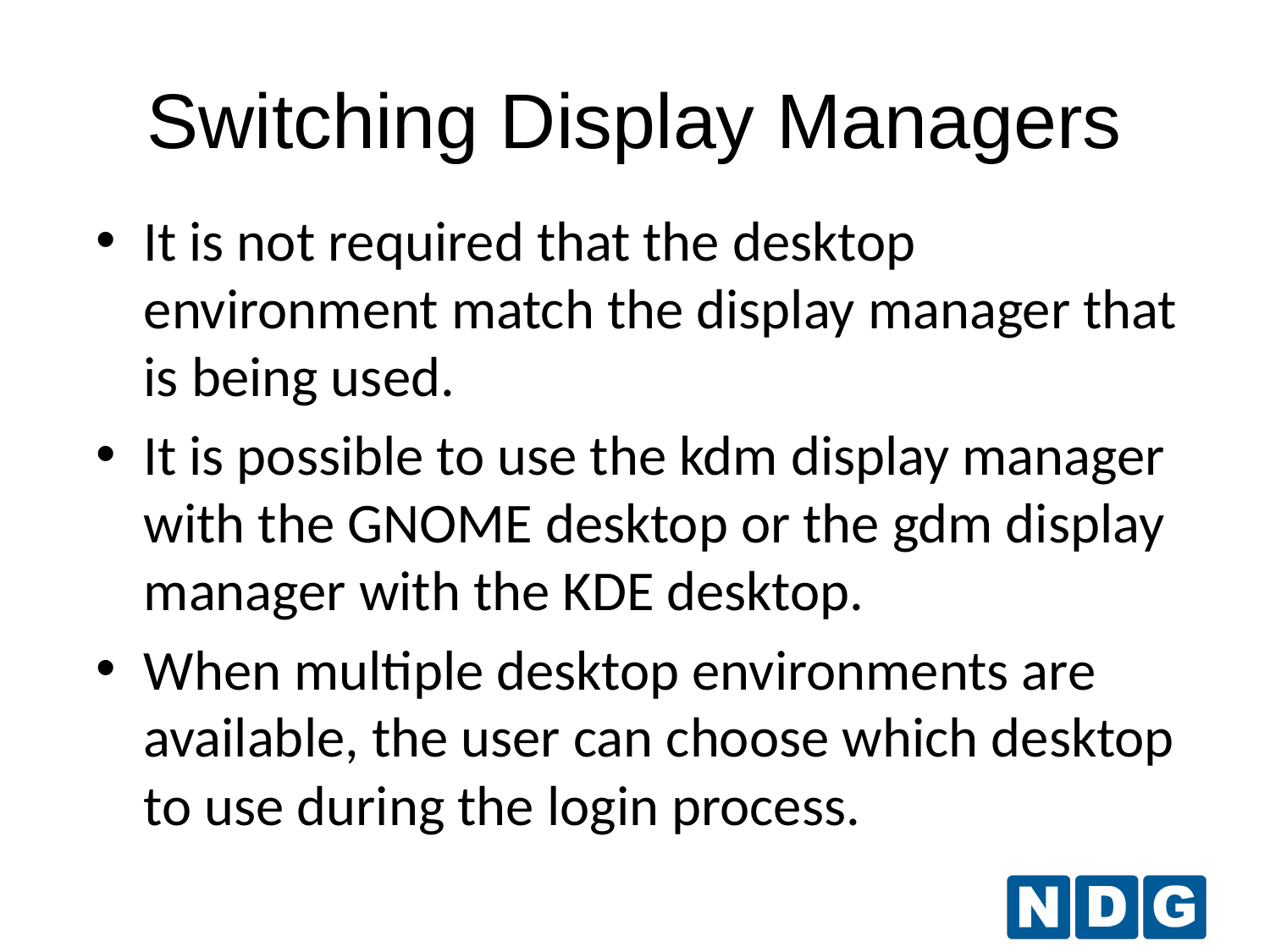

# Switching Display Managers
It is not required that the desktop environment match the display manager that is being used.
It is possible to use the kdm display manager with the GNOME desktop or the gdm display manager with the KDE desktop.
When multiple desktop environments are available, the user can choose which desktop to use during the login process.